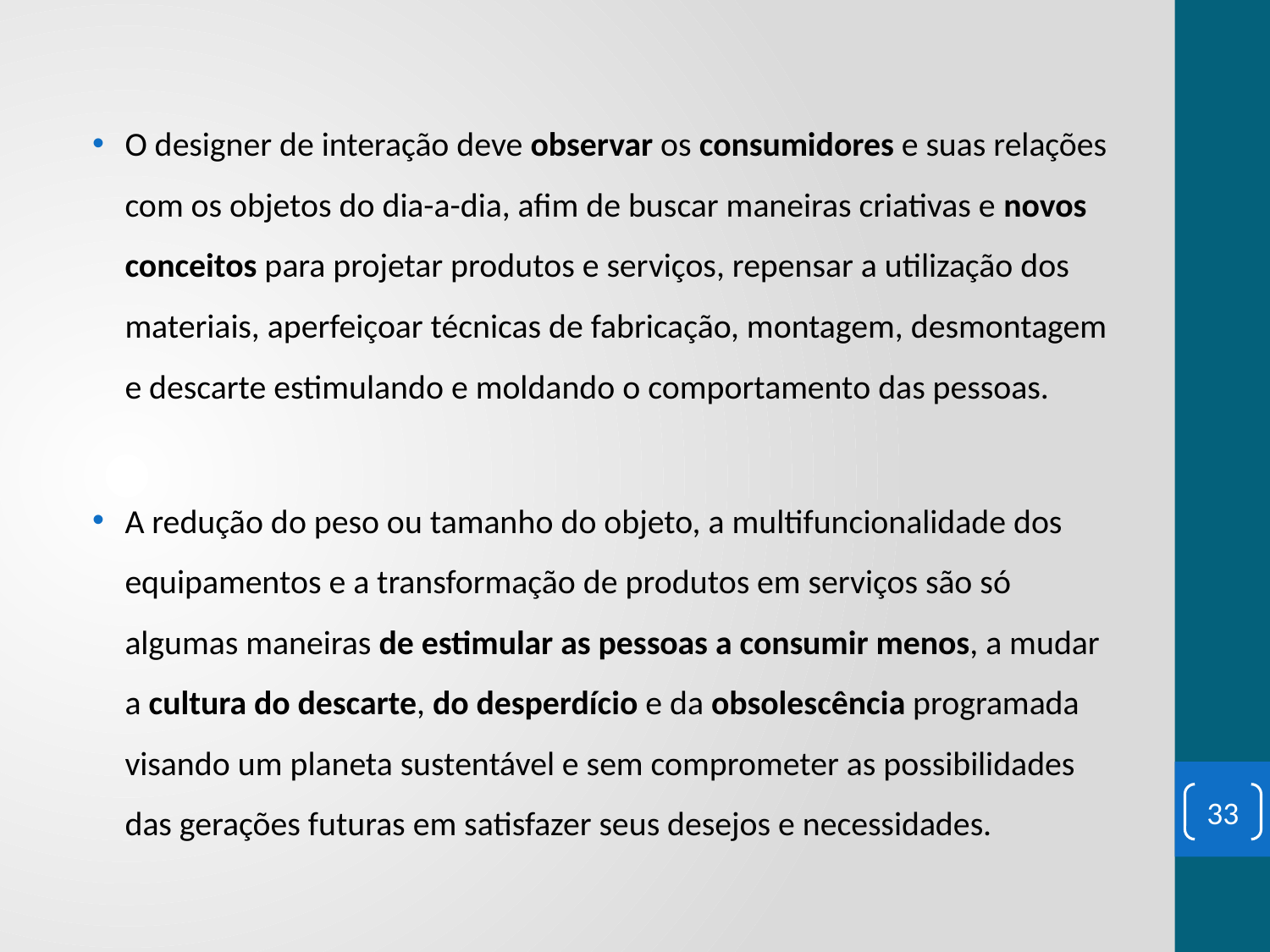

O designer de interação deve observar os consumidores e suas relações com os objetos do dia-a-dia, afim de buscar maneiras criativas e novos conceitos para projetar produtos e serviços, repensar a utilização dos materiais, aperfeiçoar técnicas de fabricação, montagem, desmontagem e descarte estimulando e moldando o comportamento das pessoas.

A redução do peso ou tamanho do objeto, a multifuncionalidade dos equipamentos e a transformação de produtos em serviços são só algumas maneiras de estimular as pessoas a consumir menos, a mudar a cultura do descarte, do desperdício e da obsolescência programada visando um planeta sustentável e sem comprometer as possibilidades das gerações futuras em satisfazer seus desejos e necessidades.

33